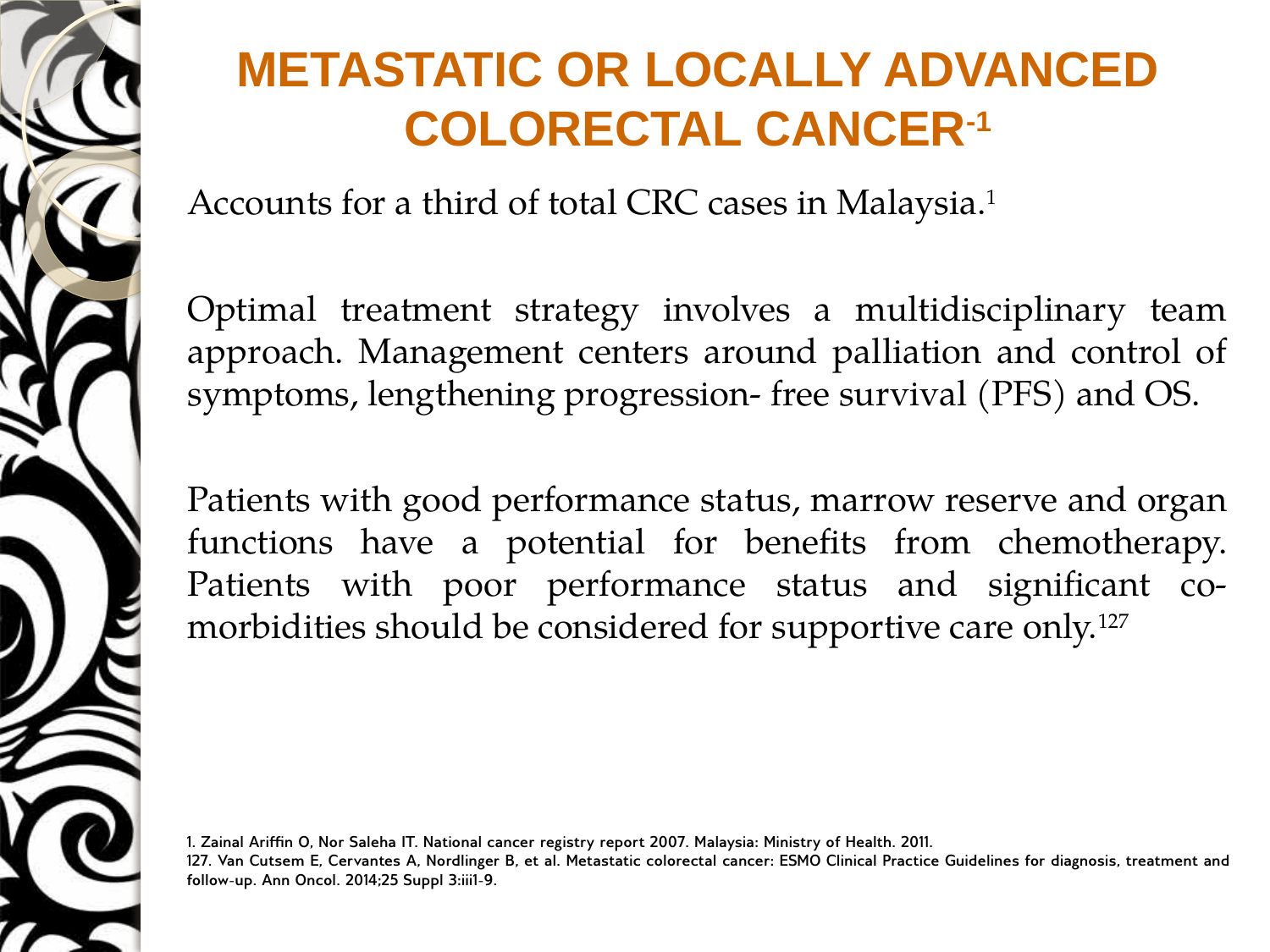

# METASTATIC OR LOCALLY ADVANCED COLORECTAL CANCER-1
Accounts for a third of total CRC cases in Malaysia.1

Optimal treatment strategy involves a multidisciplinary team approach. Management centers around palliation and control of symptoms, lengthening progression- free survival (PFS) and OS.

Patients with good performance status, marrow reserve and organ functions have a potential for benefits from chemotherapy. Patients with poor performance status and significant co-morbidities should be considered for supportive care only.127
1. Zainal Ariffin O, Nor Saleha IT. National cancer registry report 2007. Malaysia: Ministry of Health. 2011.
127. Van Cutsem E, Cervantes A, Nordlinger B, et al. Metastatic colorectal cancer: ESMO Clinical Practice Guidelines for diagnosis, treatment and follow-up. Ann Oncol. 2014;25 Suppl 3:iii1-9.